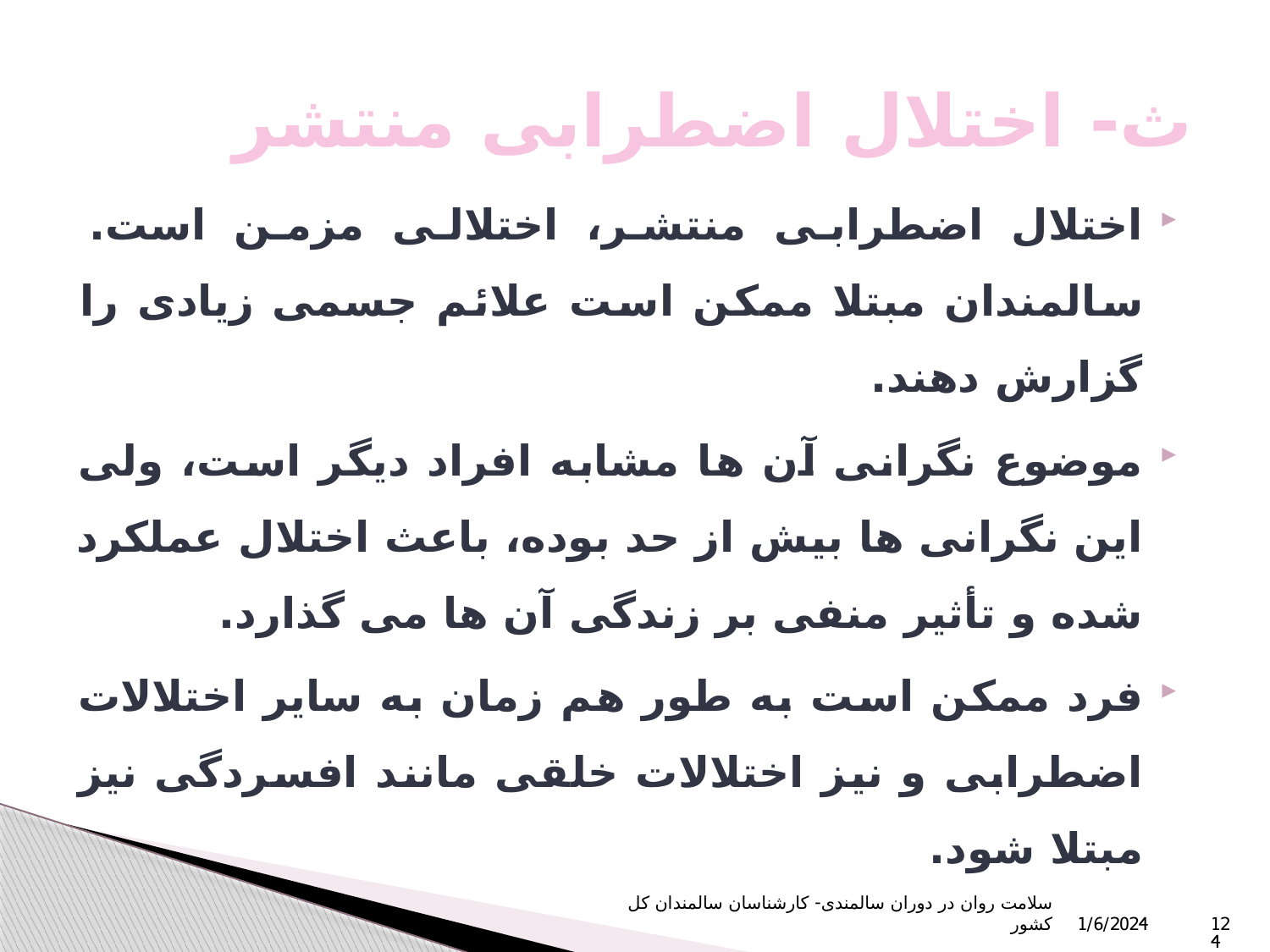

# ث- اختلال اضطرابی منتشر
اختلال اضطرابی منتشر، اختلالی مزمن است. سالمندان مبتلا ممکن است علائم جسمی زیادی را گزارش دهند.
موضوع نگرانی آن ها مشابه افراد دیگر است، ولی این نگرانی ها بیش از حد بوده، باعث اختلال عملکرد شده و تأثیر منفی بر زندگی آن ها می گذارد.
فرد ممکن است به طور هم زمان به سایر اختلالات اضطرابی و نیز اختلالات خلقی مانند افسردگی نیز مبتلا شود.
سلامت روان در دوران سالمندی- کارشناسان سالمندان کل کشور
1/6/2024
124